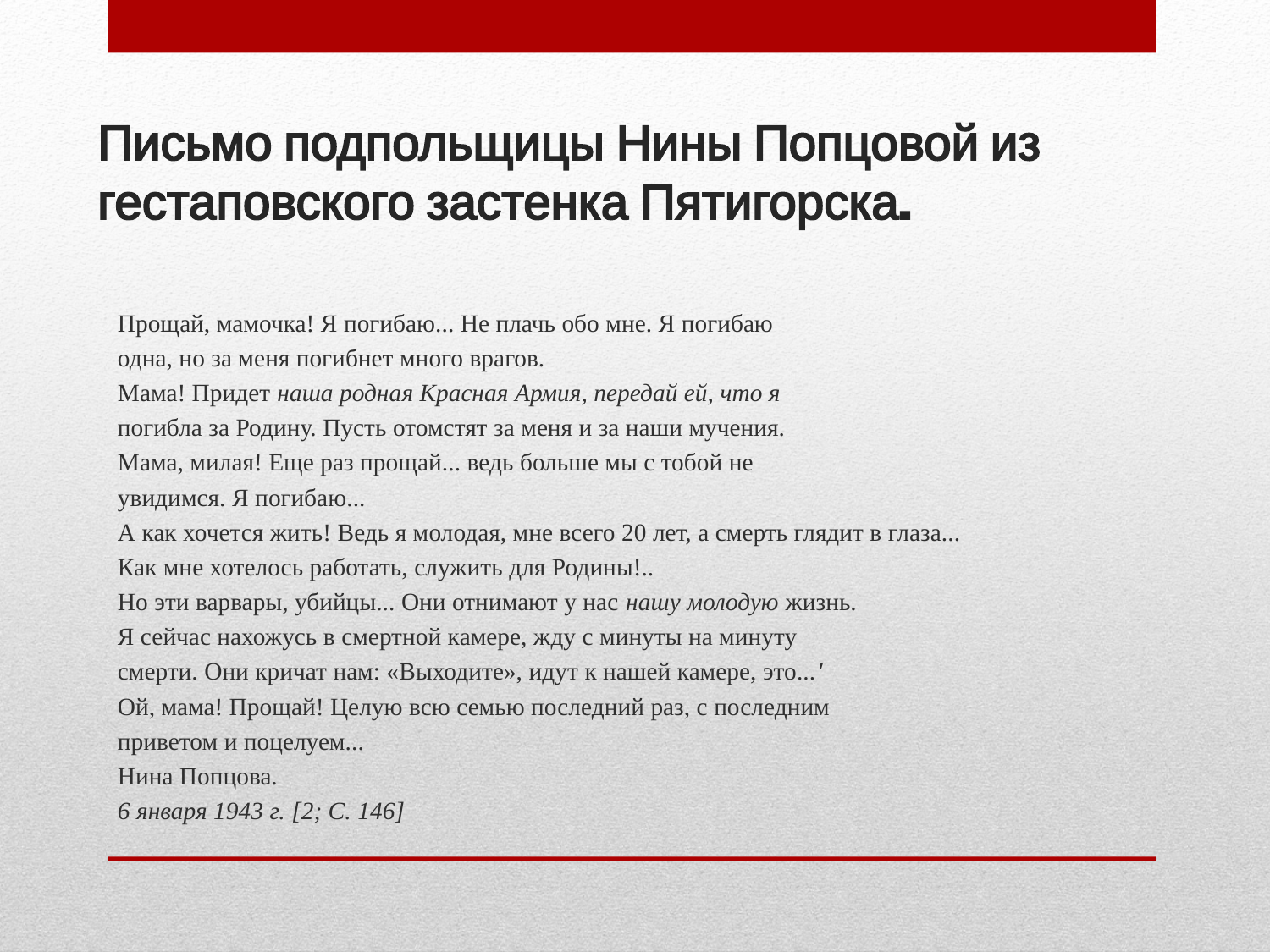

# Письмо подпольщицы Нины Попцовой из гестаповского застенка Пятигорска.
Прощай, мамочка! Я погибаю... Не плачь обо мне. Я погибаю
одна, но за меня погибнет много врагов.
Мама! Придет наша родная Красная Армия, передай ей, что я
погибла за Родину. Пусть отомстят за меня и за наши мучения.
Мама, милая! Еще раз прощай... ведь больше мы с тобой не
увидимся. Я погибаю...
А как хочется жить! Ведь я молодая, мне всего 20 лет, а смерть глядит в глаза...
Как мне хотелось работать, служить для Родины!..
Но эти варвары, убийцы... Они отнимают у нас нашу молодую жизнь.
Я сейчас нахожусь в смертной камере, жду с минуты на минуту
смерти. Они кричат нам: «Выходите», идут к нашей камере, это...'
Ой, мама! Прощай! Целую всю семью последний раз, с последним
приветом и поцелуем...
Нина Попцова.
6 января 1943 г. [2; С. 146]